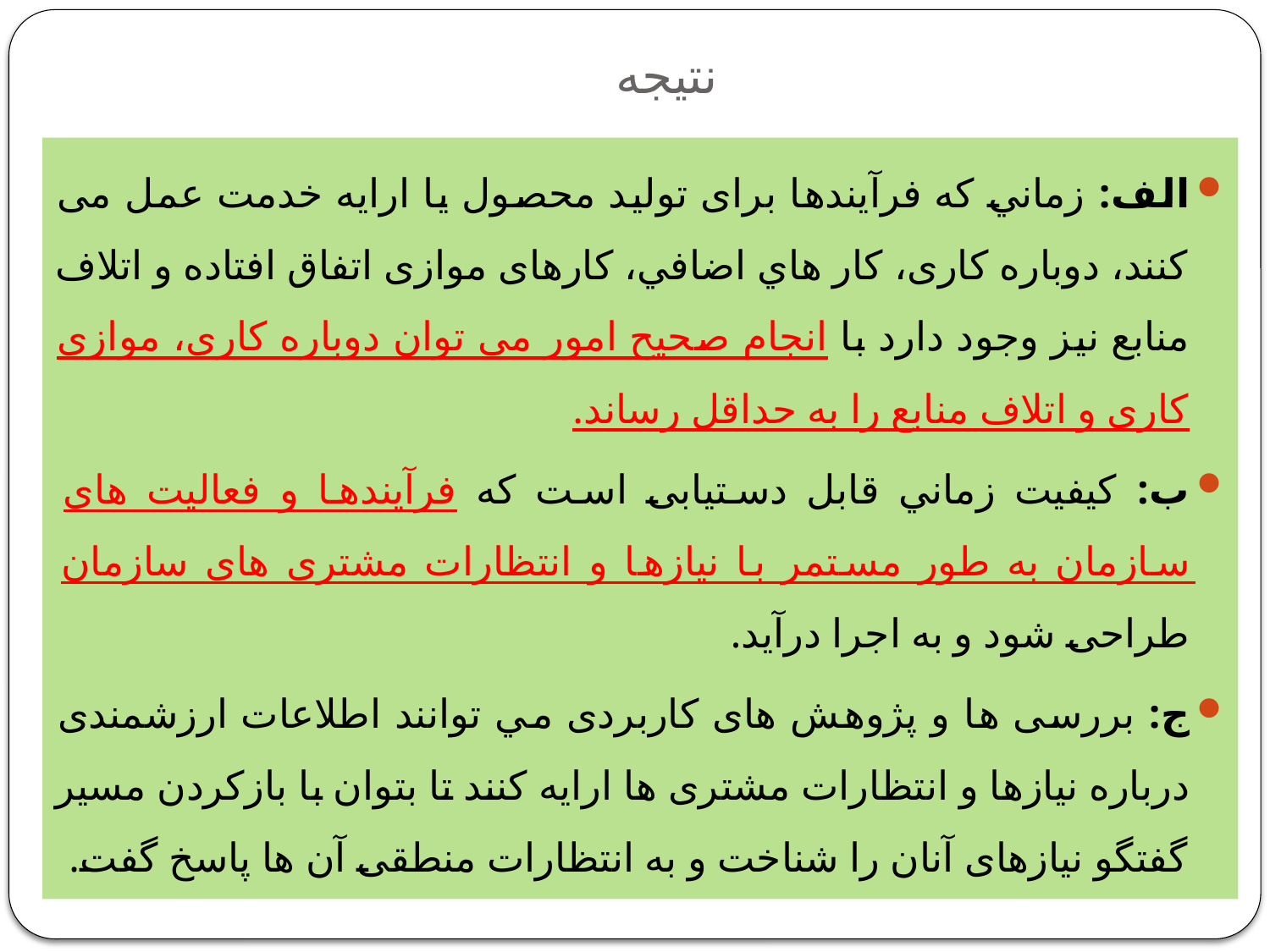

# نتیجه
الف: زماني‌ كه‌ فرآيندها برای ‌توليد محصول‌ يا ارايه‌ خدمت‌ عمل ‌می كنند، دوباره‌ كاری‌، كار هاي‌ اضافي‌، كارهای‌ موازی اتفاق‌ افتاده‌ و اتلاف‌ منابع‌ نيز وجود دارد با انجام‌ صحيح‌ امور می ‌توان‌ دوباره‌ كاری‌، موازی ‌كاری‌ و اتلاف‌ منابع‌ را به‌ حداقل‌ رساند.
ب: كيفيت‌ زماني‌ قابل‌ دستيابی‌ است‌ كه‌ فرآيندها و فعاليت های‌ سازمان‌ به‌ طور مستمر با نيازها و انتظارات‌ مشتری های ‌سازمان‌ طراحی‌ شود و به‌ اجرا درآيد.
ج: بررسی ‌ها و پژوهش ‌های‌ كاربردی‌ مي ‌توانند اطلاعات ‌ارزشمندی درباره‌ نيازها و انتظارات ‌مشتری ها ارايه‌ كنند تا بتوان‌ با بازكردن ‌مسير گفتگو نيازهای‌ آنان‌ را شناخت ‌و به‌ انتظارات‌ منطقی‌ آن ها پاسخ‌ گفت‌.